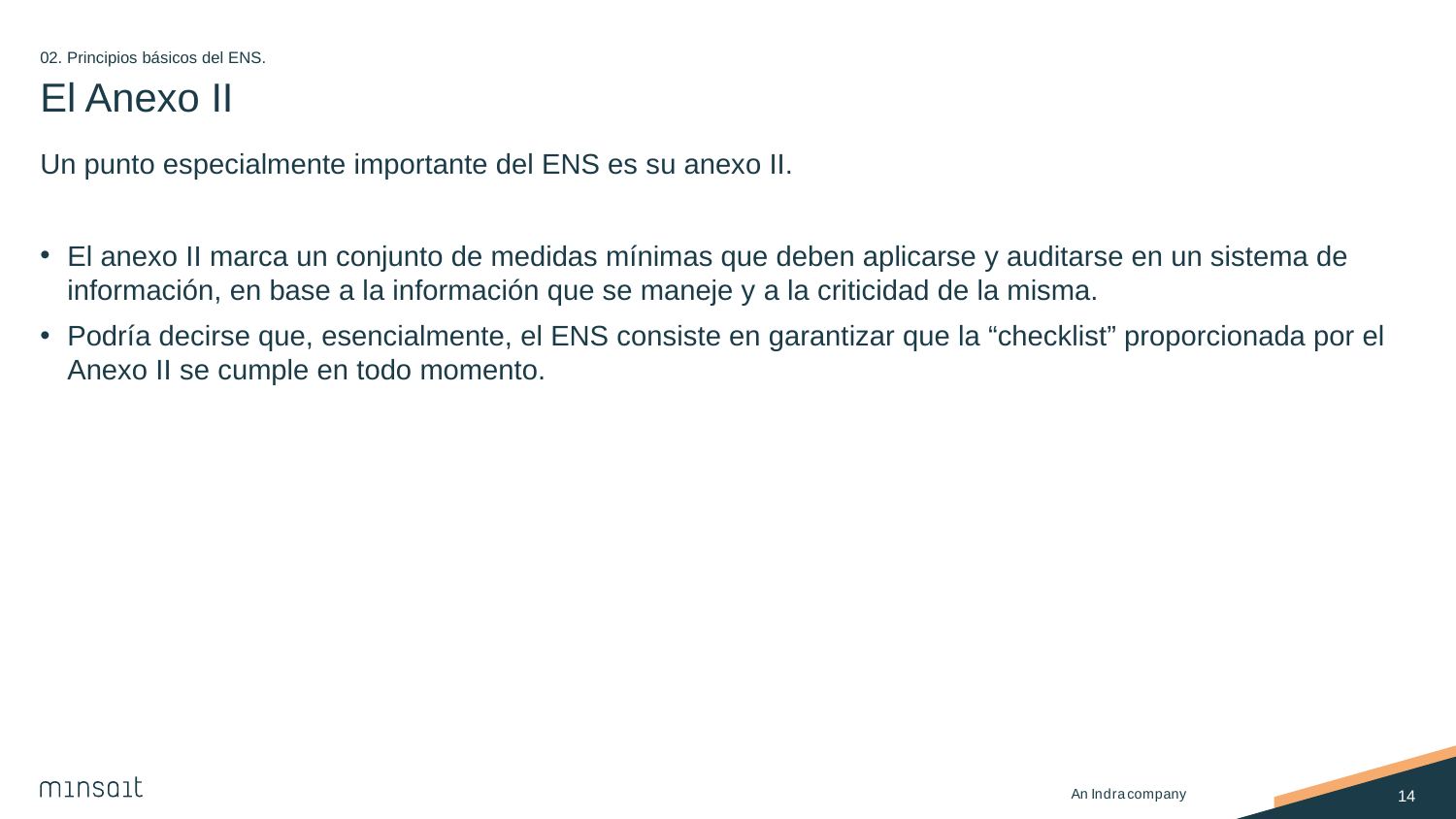

02. Principios básicos del ENS.
# El Anexo II
Un punto especialmente importante del ENS es su anexo II.

El anexo II marca un conjunto de medidas mínimas que deben aplicarse y auditarse en un sistema de información, en base a la información que se maneje y a la criticidad de la misma.
Podría decirse que, esencialmente, el ENS consiste en garantizar que la “checklist” proporcionada por el Anexo II se cumple en todo momento.